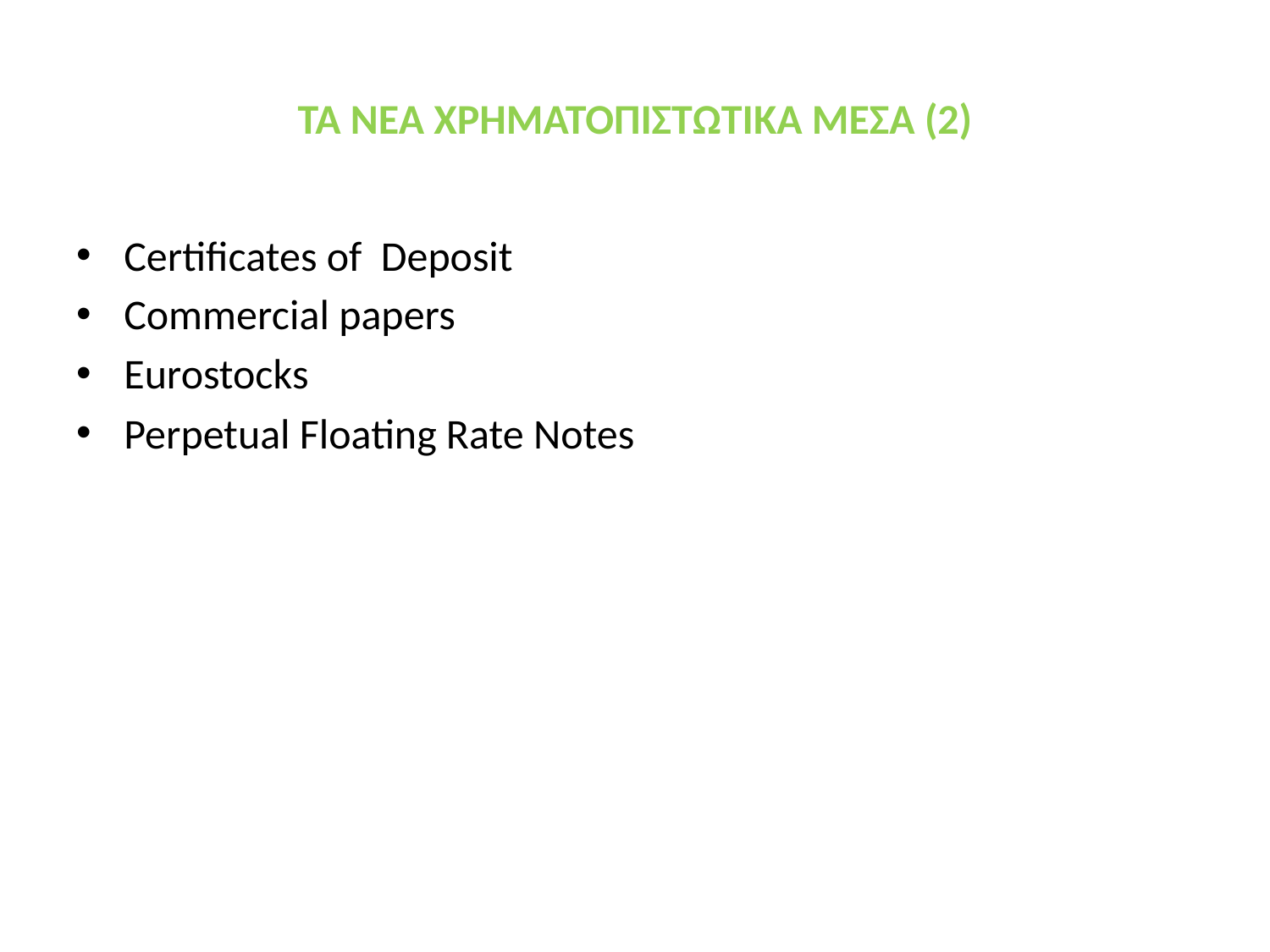

# ΤΑ ΝΕΑ ΧΡΗΜΑΤΟΠΙΣΤΩΤΙΚΑ ΜΕΣΑ (2)
Certificates of  Deposit
Commercial papers
Eurostocks
Perpetual Floating Rate Notes